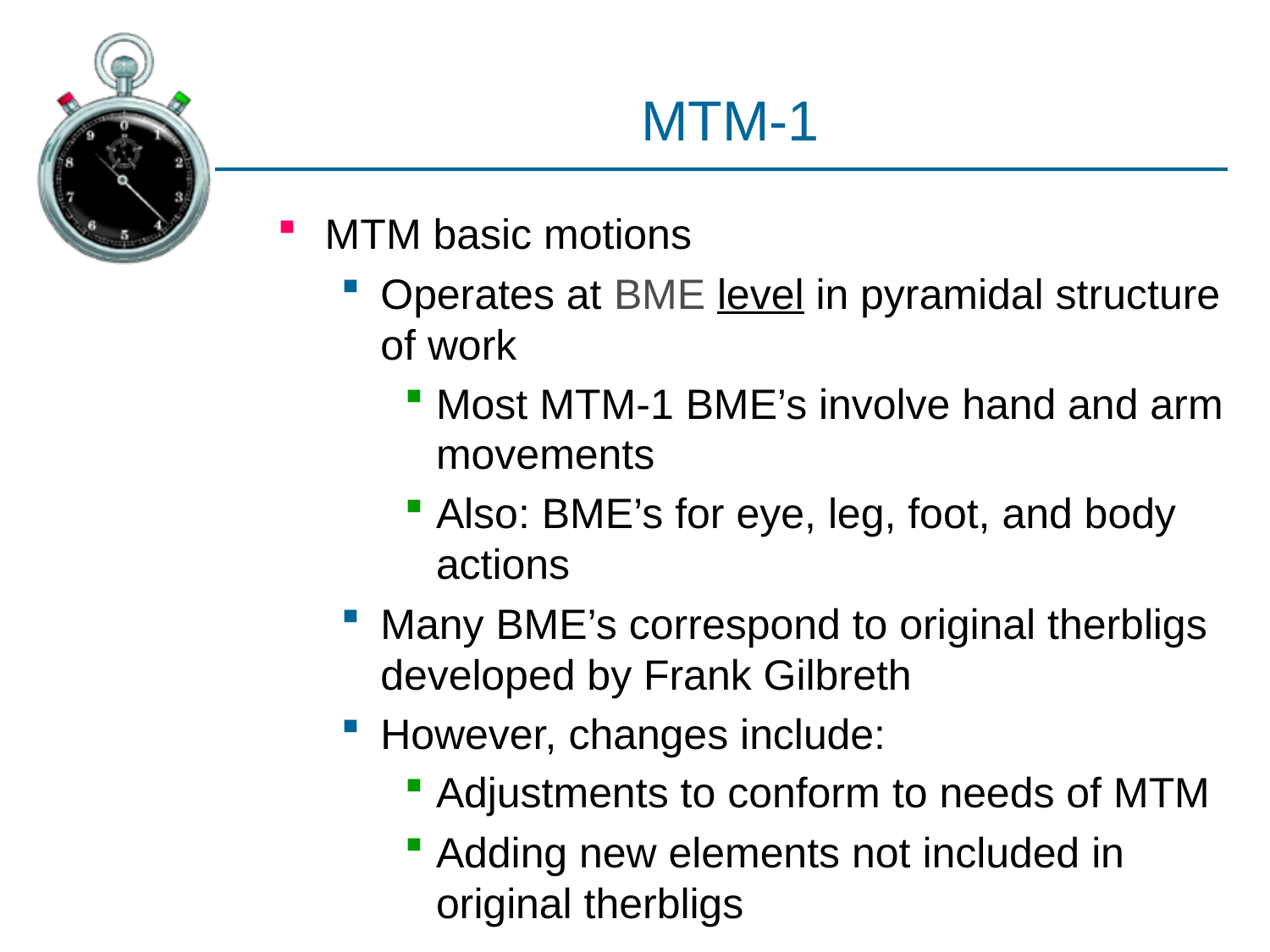

# MTM-1
MTM basic motions
Operates at BME level in pyramidal structure of work
Most MTM-1 BME’s involve hand and arm movements
Also: BME’s for eye, leg, foot, and body actions
Many BME’s correspond to original therbligs developed by Frank Gilbreth
However, changes include:
Adjustments to conform to needs of MTM
Adding new elements not included in original therbligs